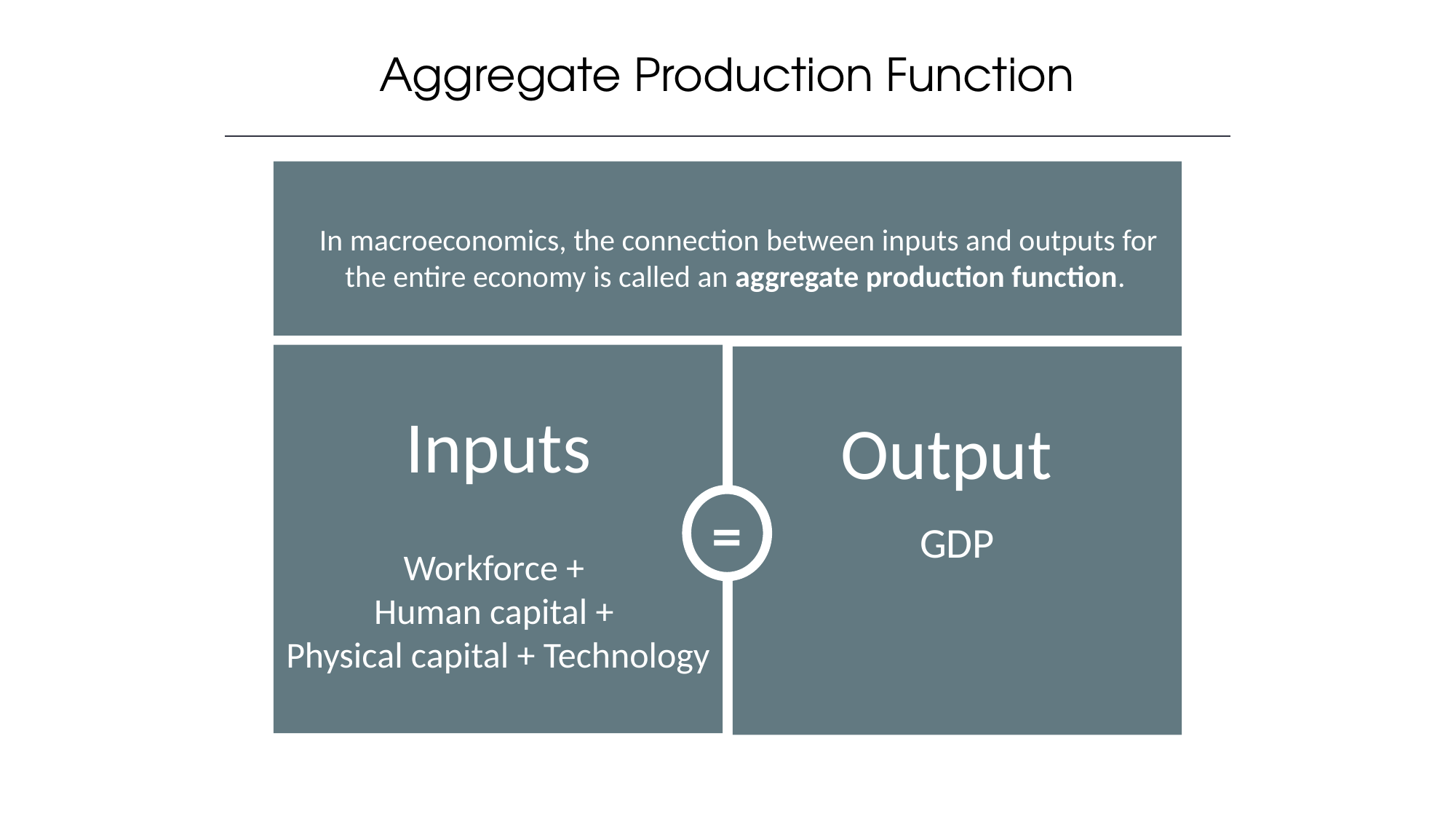

Aggregate Production Function

HAWKES LEARNING

In macroeconomics, the connection between inputs and outputs for the entire economy is called an aggregate production function.

Workforce +
Human capital +
Physical capital + Technology

GDP
=
Inputs
Output